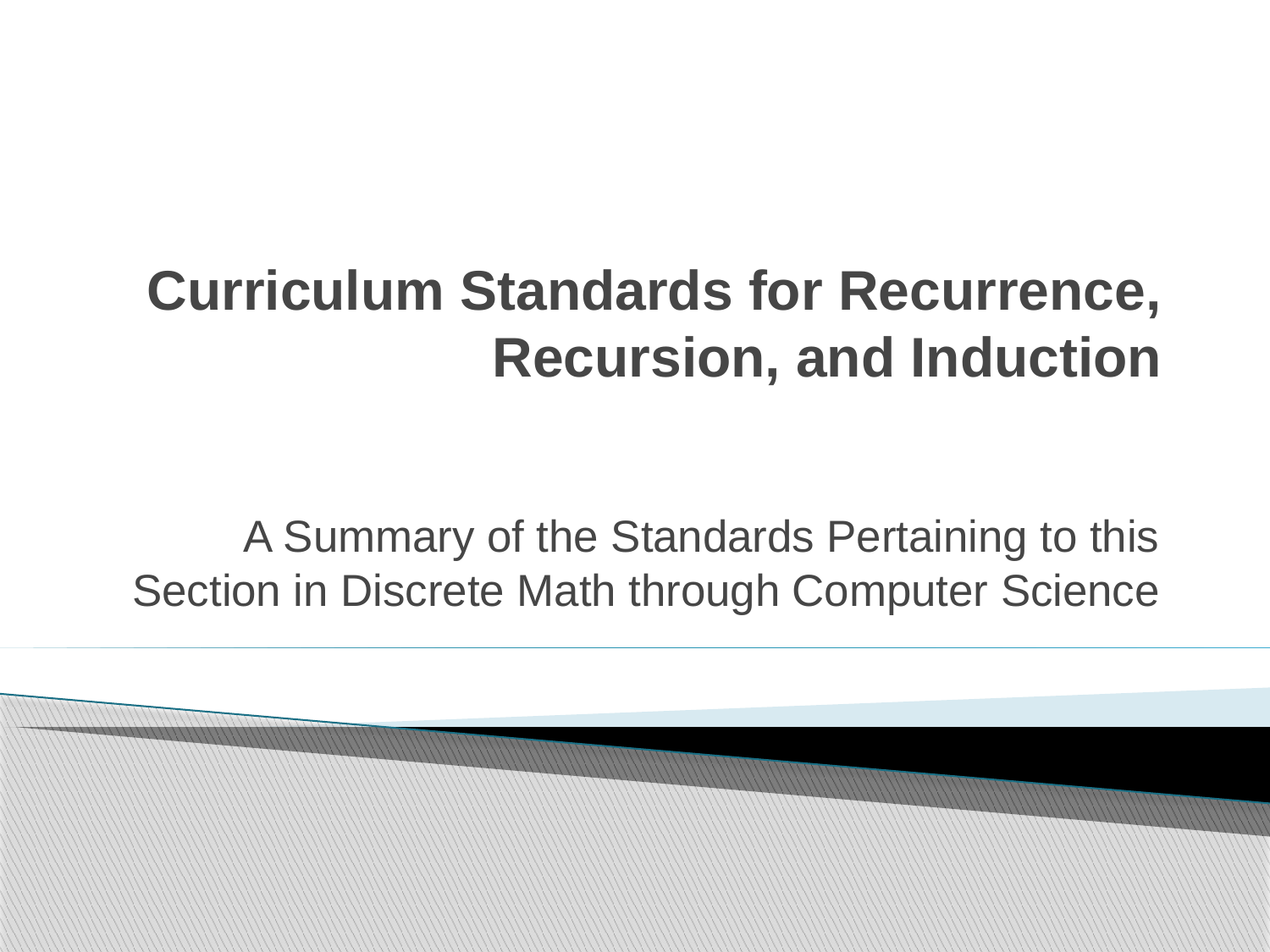

# Curriculum Standards for Recurrence, Recursion, and Induction
A Summary of the Standards Pertaining to this Section in Discrete Math through Computer Science